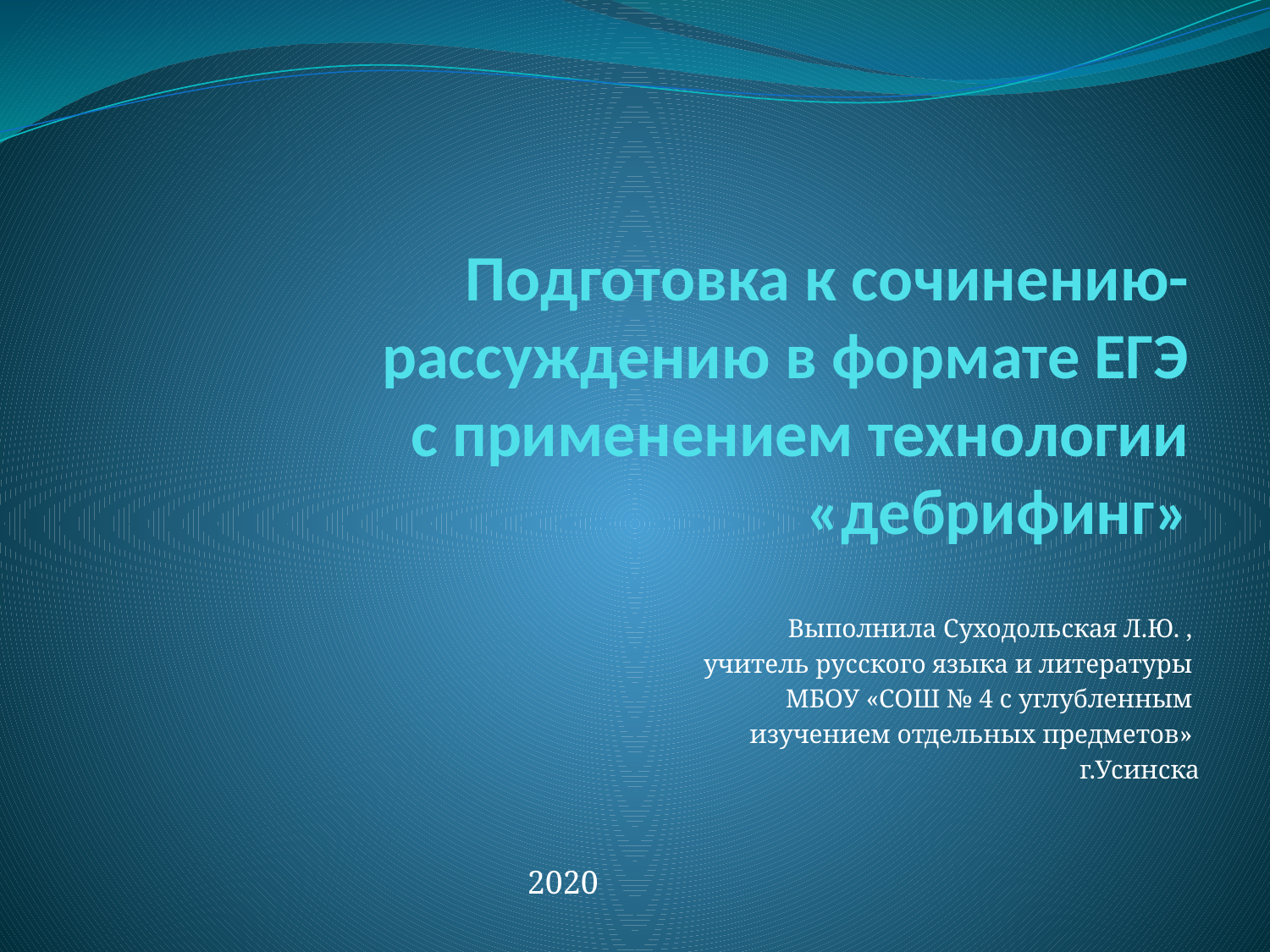

# Подготовка к сочинению- рассуждению в формате ЕГЭ с применением технологии «дебрифинг»
Выполнила Суходольская Л.Ю. ,
учитель русского языка и литературы
МБОУ «СОШ № 4 с углубленным
изучением отдельных предметов»
г.Усинска
2020